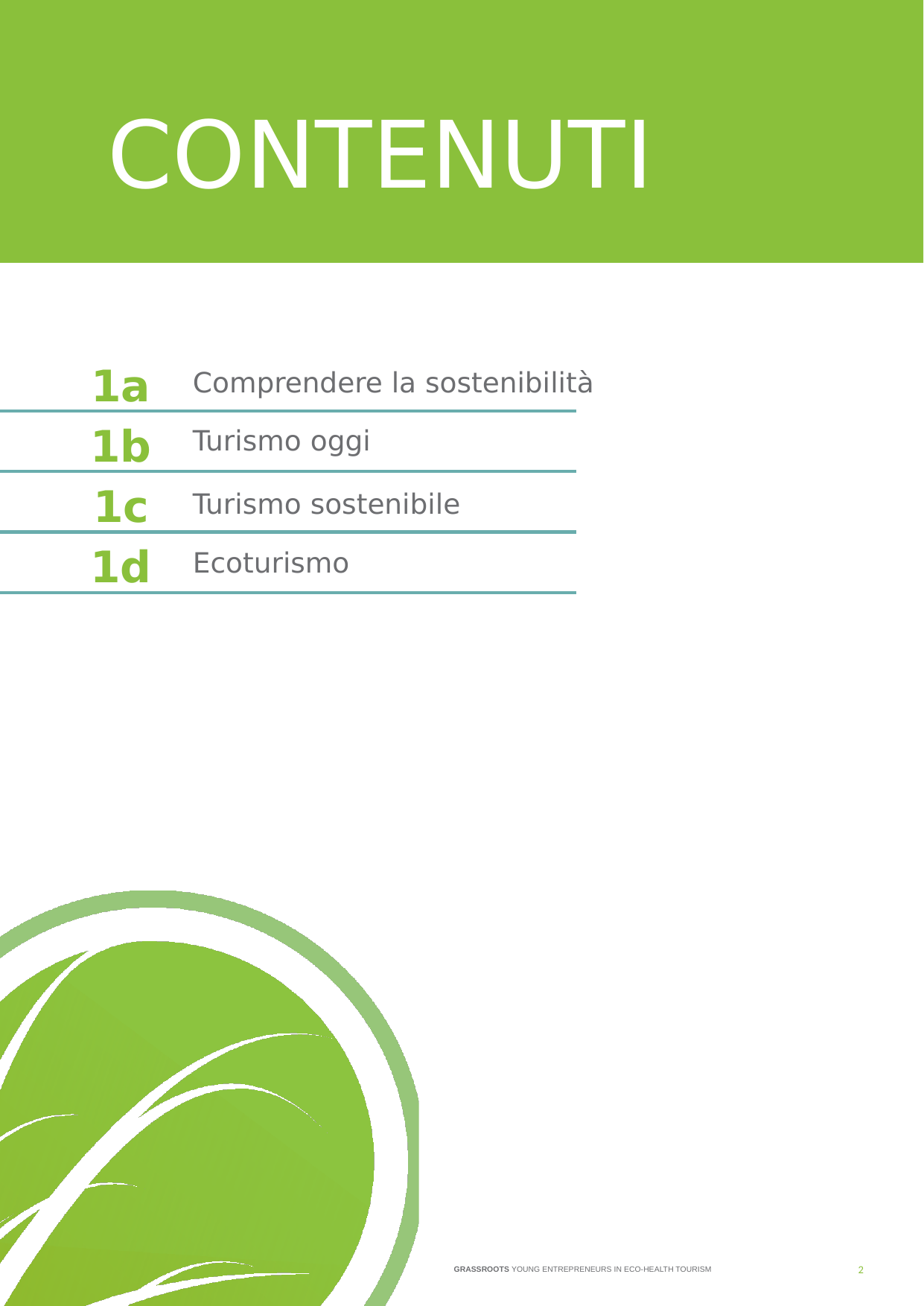

CONTENUTI
1a
Comprendere la sostenibilità
Turismo oggi
1b
1c
Turismo sostenibile
Ecoturismo
1d

2